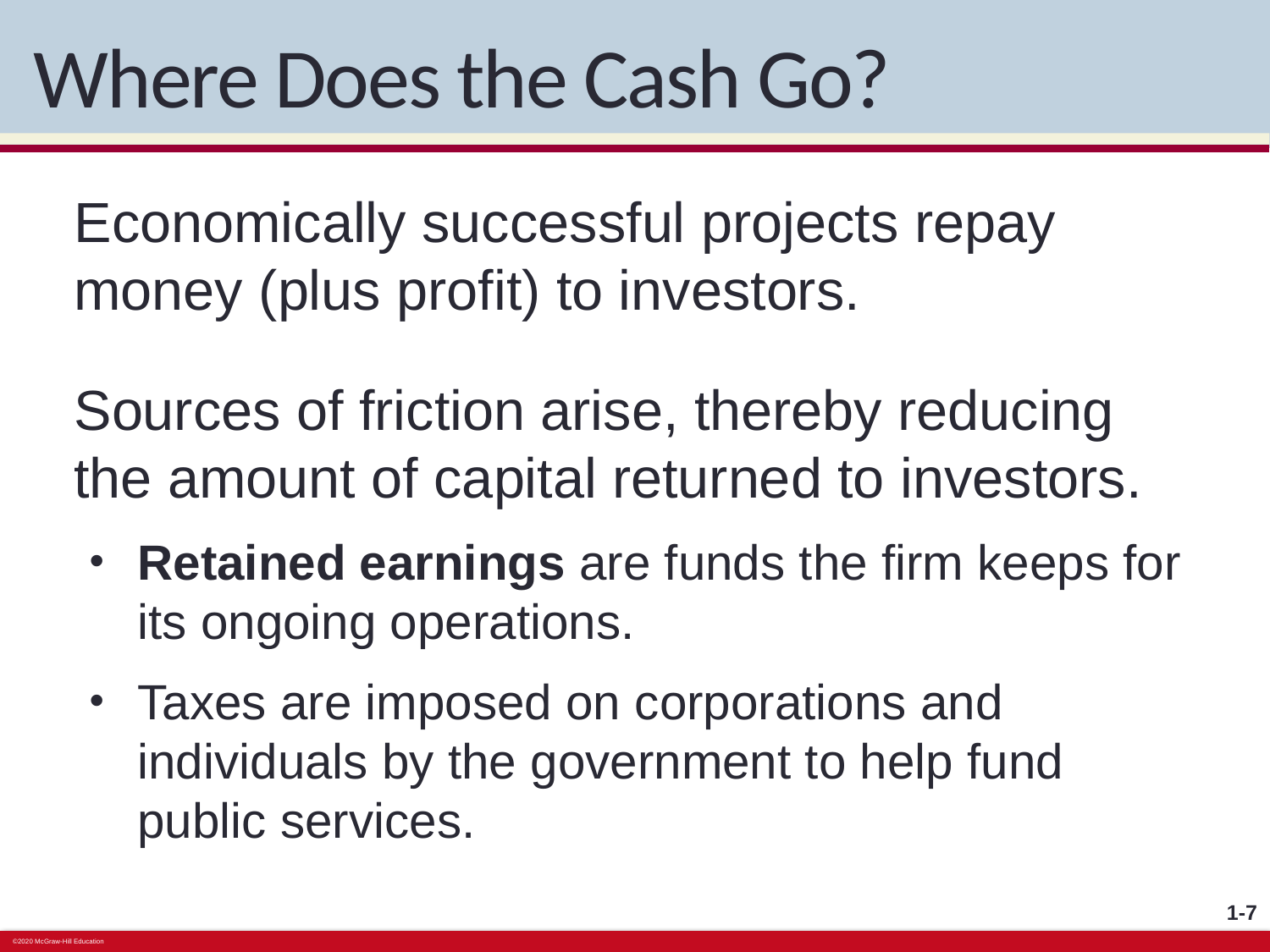

# Where Does the Cash Go?
Economically successful projects repay money (plus profit) to investors.
Sources of friction arise, thereby reducing the amount of capital returned to investors.
Retained earnings are funds the firm keeps for its ongoing operations.
Taxes are imposed on corporations and individuals by the government to help fund public services.